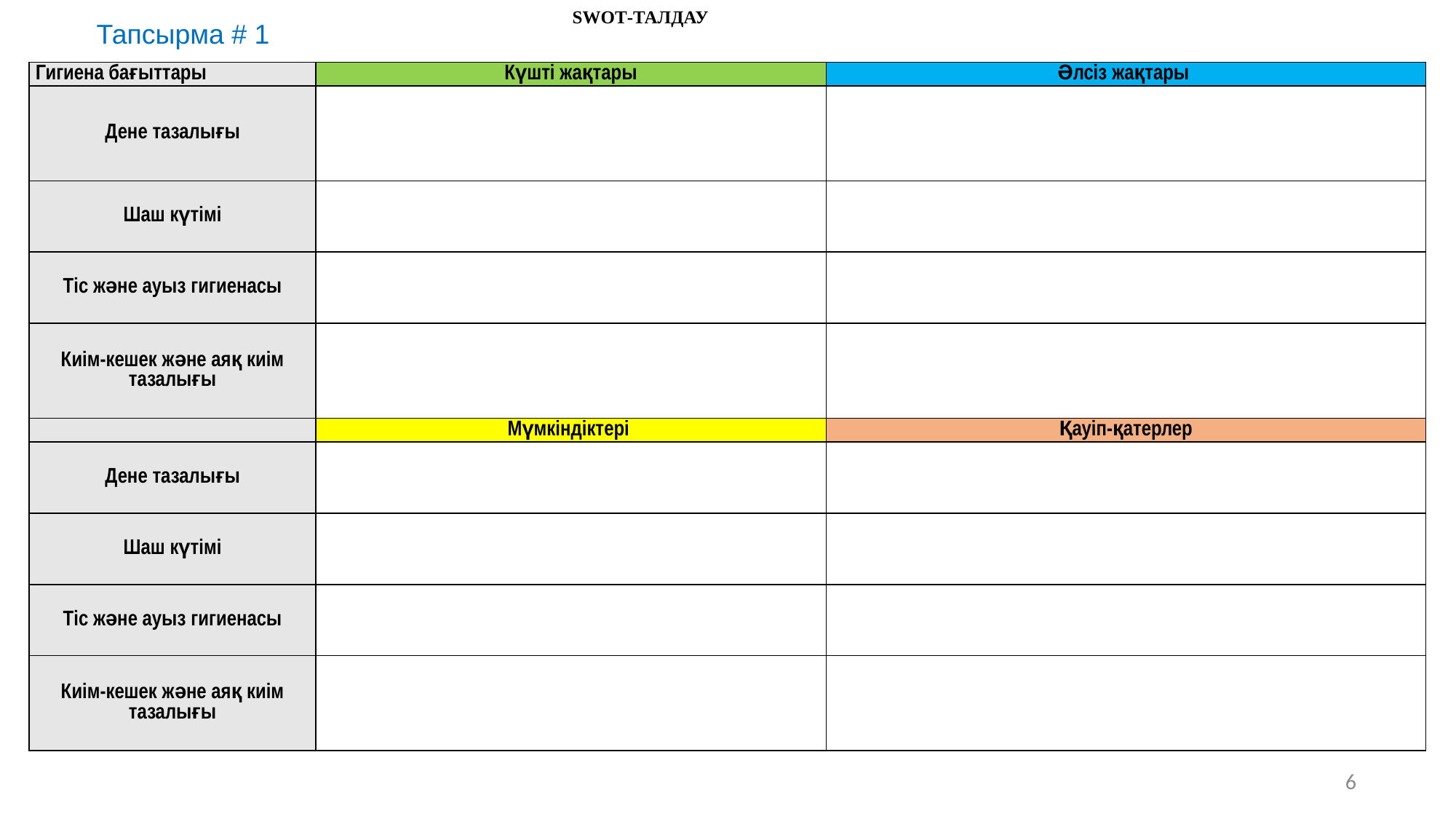

SWOT-ТАЛДАУ

Тапсырма # 1
| Гигиена бағыттары | Күшті жақтары | Әлсіз жақтары |
| --- | --- | --- |
| Дене тазалығы |  |  |
| Шаш күтімі |  |  |
| Тіс және ауыз гигиенасы |  |  |
| Киім-кешек және аяқ киім тазалығы |  |  |
|  | Мүмкіндіктері | Қауіп-қатерлер |
| Дене тазалығы |  |  |
| Шаш күтімі |  |  |
| Тіс және ауыз гигиенасы |  |  |
| Киім-кешек және аяқ киім тазалығы |  |  |
6